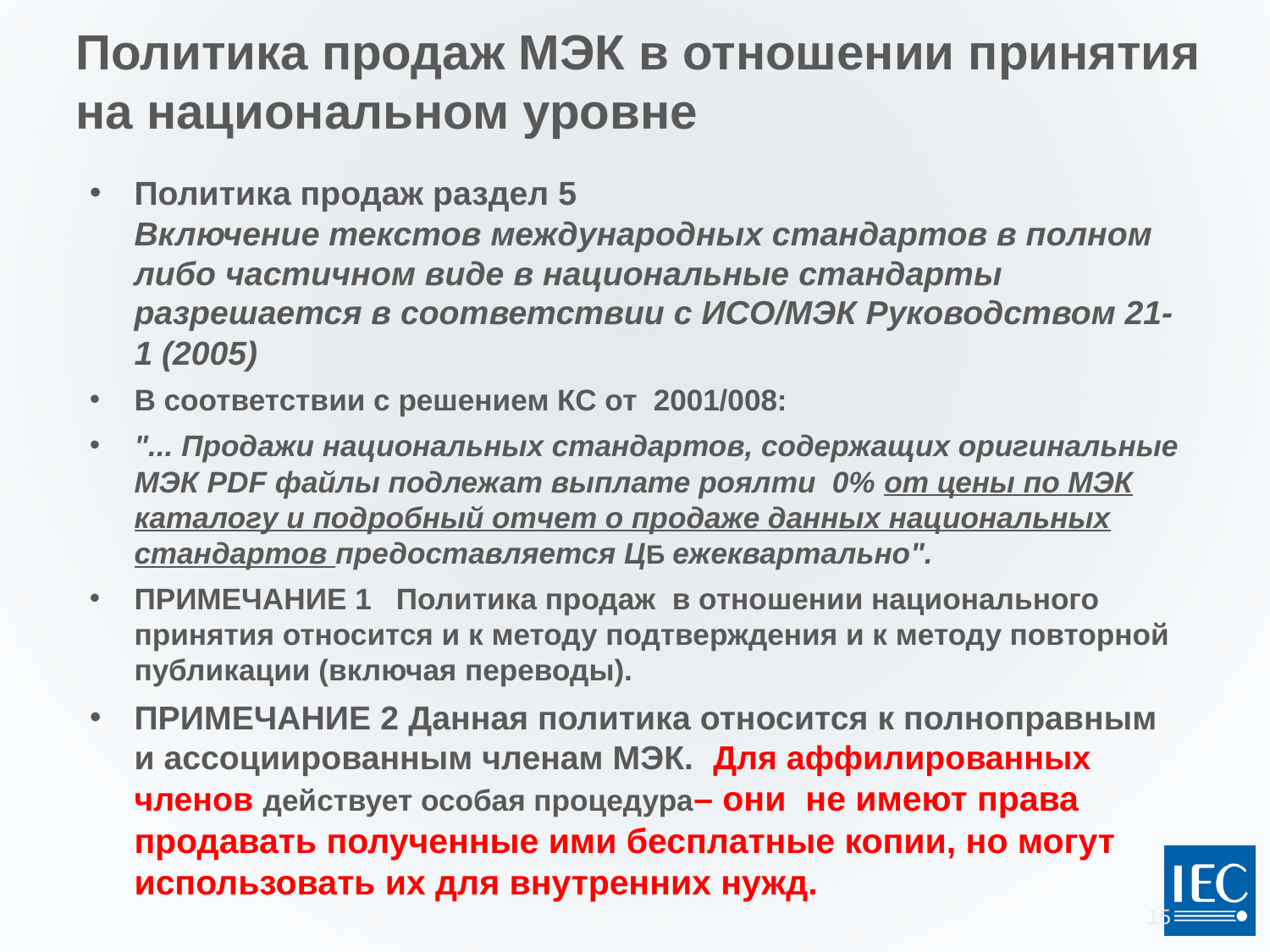

# Политика продаж МЭК в отношении принятия на национальном уровне
Политика продаж раздел 5
Включение текстов международных стандартов в полном либо частичном виде в национальные стандарты разрешается в соответствии с ИСО/МЭК Руководством 21-1 (2005)
В соответствии с решением КС от  2001/008:
"... Продажи национальных стандартов, содержащих оригинальные МЭК PDF файлы подлежат выплате роялти  0% от цены по МЭК каталогу и подробный отчет о продаже данных национальных стандартов предоставляется ЦБ ежеквартально".
ПРИМЕЧАНИЕ 1   Политика продаж  в отношении национального принятия относится и к методу подтверждения и к методу повторной публикации (включая переводы).
ПРИМЕЧАНИЕ 2 Данная политика относится к полноправным и ассоциированным членам МЭК.  Для аффилированных членов действует особая процедура– они  не имеют права продавать полученные ими бесплатные копии, но могут использовать их для внутренних нужд.

15